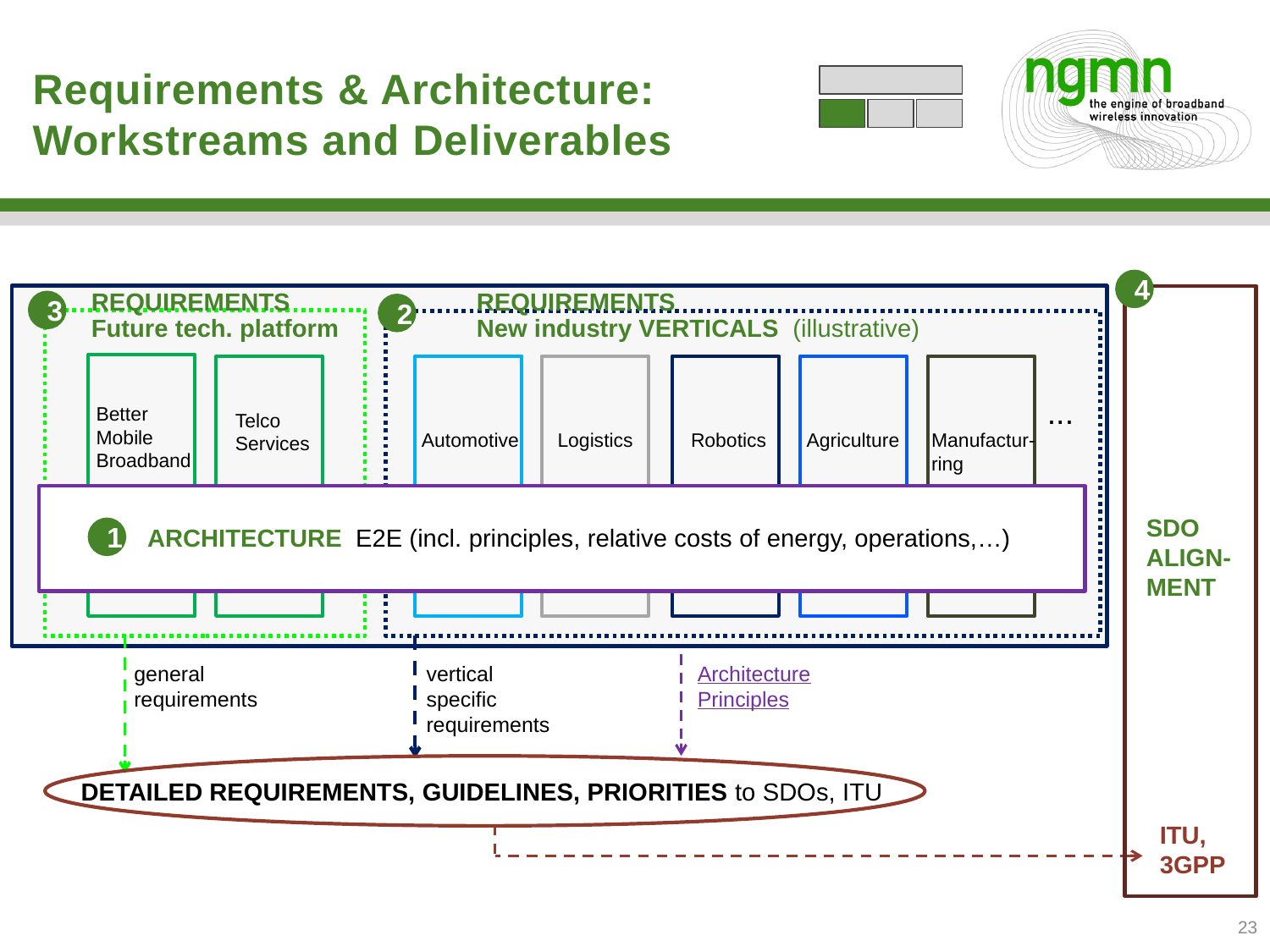

# Requirements & Architecture: Workstreams and Deliverables

4
REQUIREMENTS
Future tech. platform
REQUIREMENTS
New industry VERTICALS  (illustrative)

3
2

...
Better Mobile Broadband
Telco Services
Automotive
Logistics
Robotics
Agriculture
Manufactur-ring

SDO
ALIGN-MENT
ARCHITECTURE  E2E (incl. principles, relative costs of energy, operations,…)
1
general requirements
vertical specific requirements
Architecture Principles

DETAILED REQUIREMENTS, GUIDELINES, PRIORITIES to SDOs, ITU
ITU, 3GPP
23